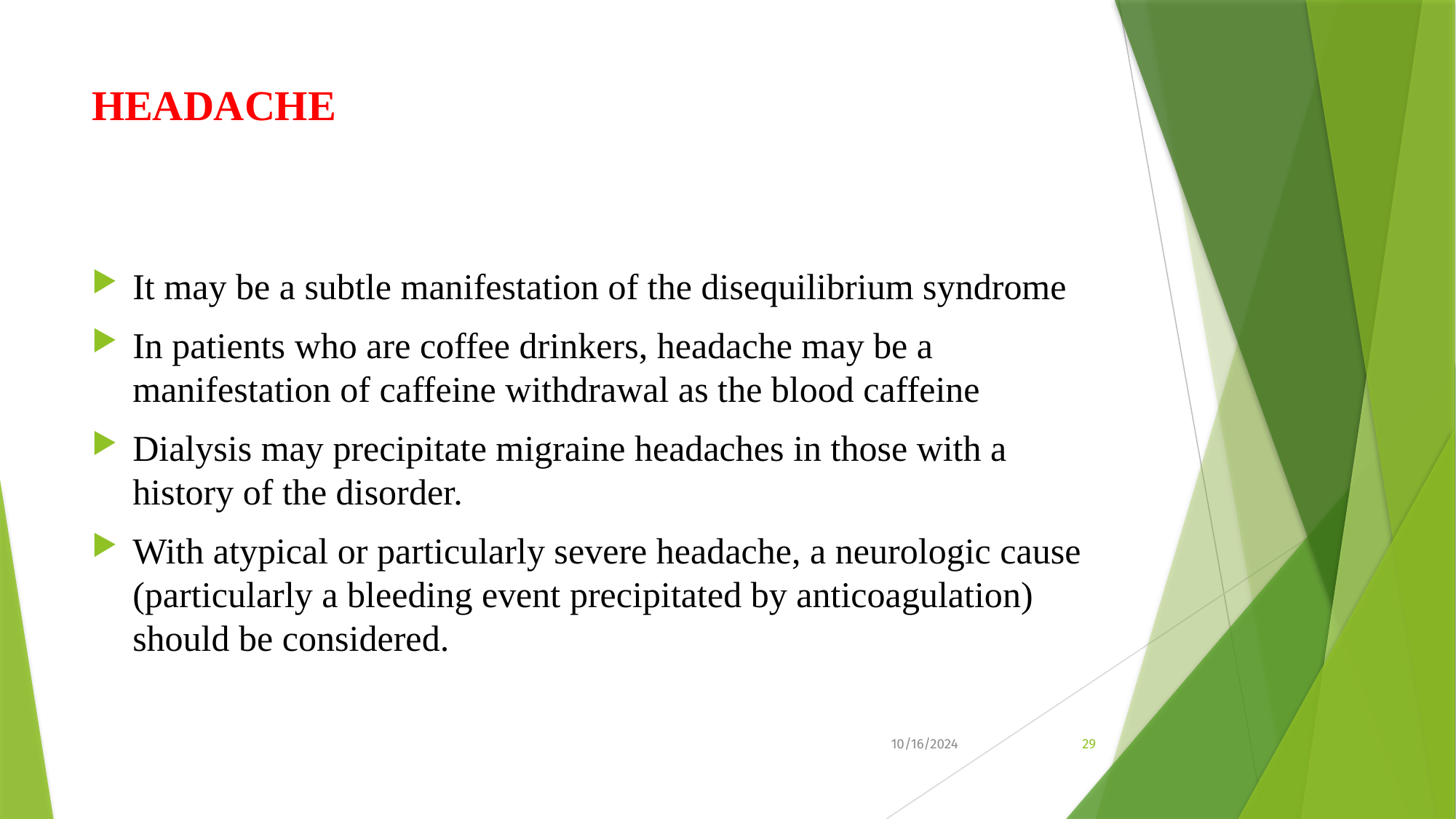

# HEADACHE
It may be a subtle manifestation of the disequilibrium syndrome
In patients who are coffee drinkers, headache may be a manifestation of caffeine withdrawal as the blood caffeine
Dialysis may precipitate migraine headaches in those with a history of the disorder.
With atypical or particularly severe headache, a neurologic cause (particularly a bleeding event precipitated by anticoagulation) should be considered.
10/16/2024
29